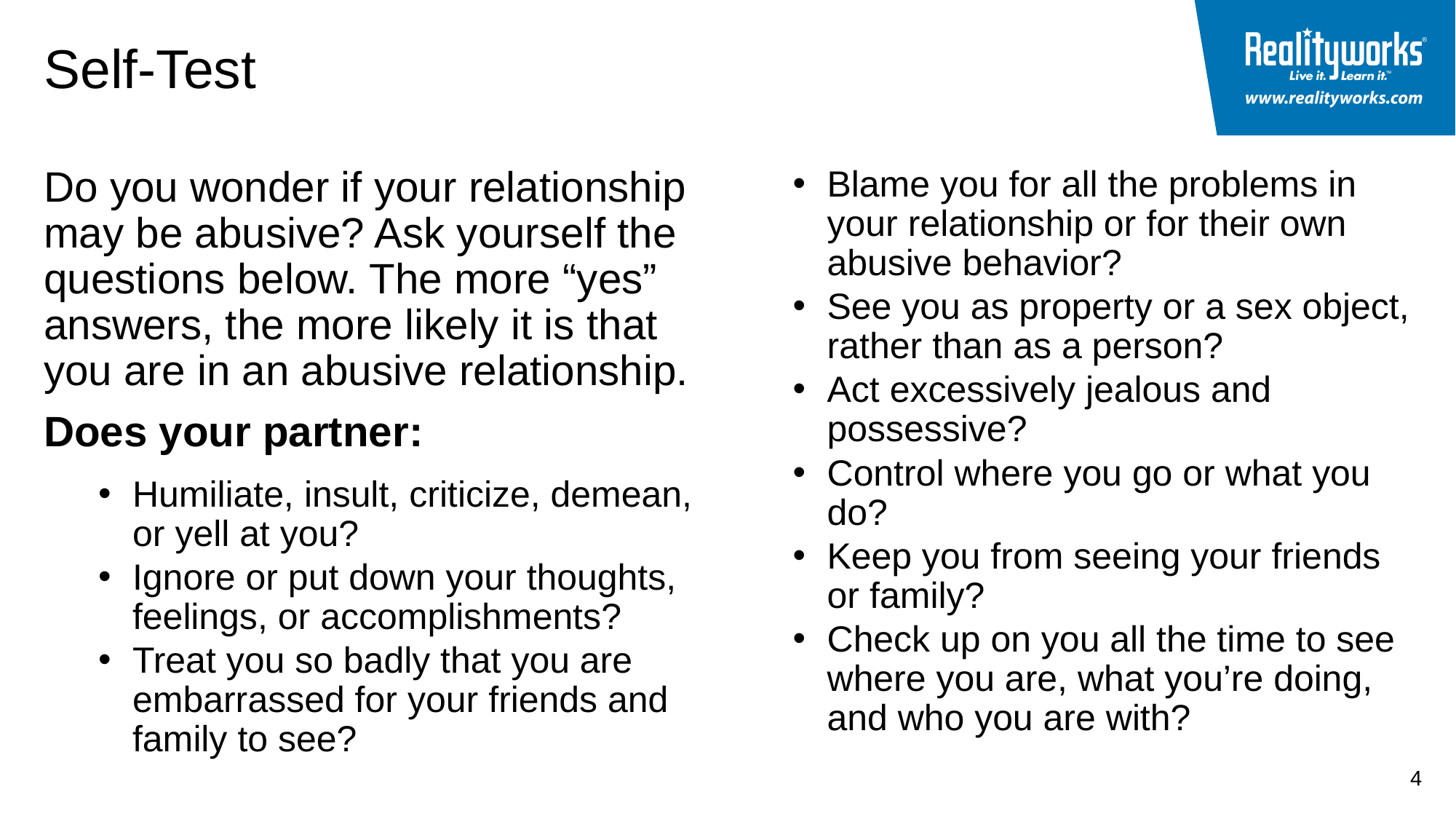

# Self-Test
Do you wonder if your relationship may be abusive? Ask yourself the questions below. The more “yes” answers, the more likely it is that you are in an abusive relationship.
Does your partner:
Humiliate, insult, criticize, demean, or yell at you?
Ignore or put down your thoughts, feelings, or accomplishments?
Treat you so badly that you are embarrassed for your friends and family to see?

Blame you for all the problems in your relationship or for their own abusive behavior?
See you as property or a sex object, rather than as a person?
Act excessively jealous and possessive?
Control where you go or what you do?
Keep you from seeing your friends or family?
Check up on you all the time to see where you are, what you’re doing, and who you are with?

4